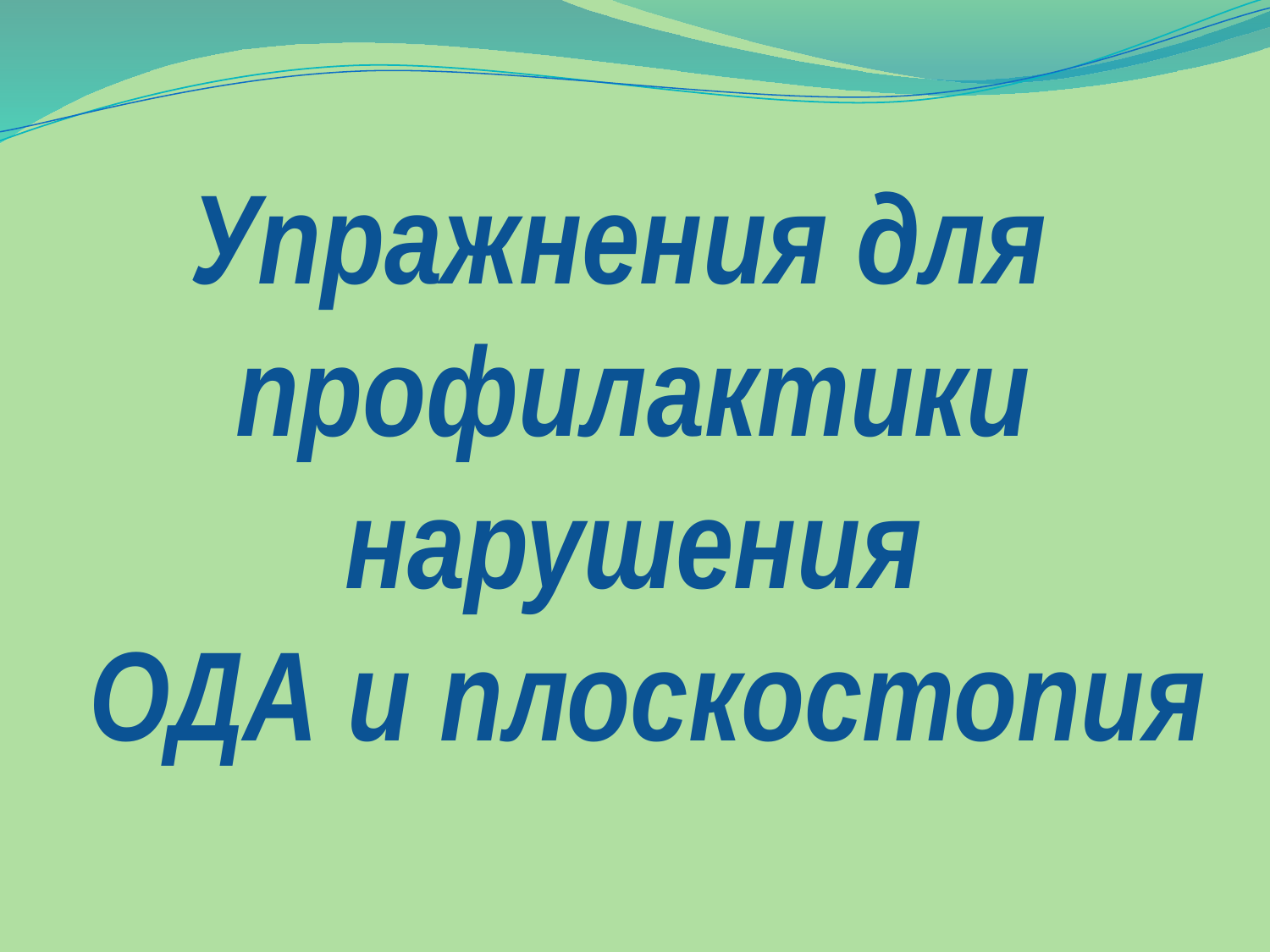

# Упражнения для профилактики нарушения ОДА и плоскостопия